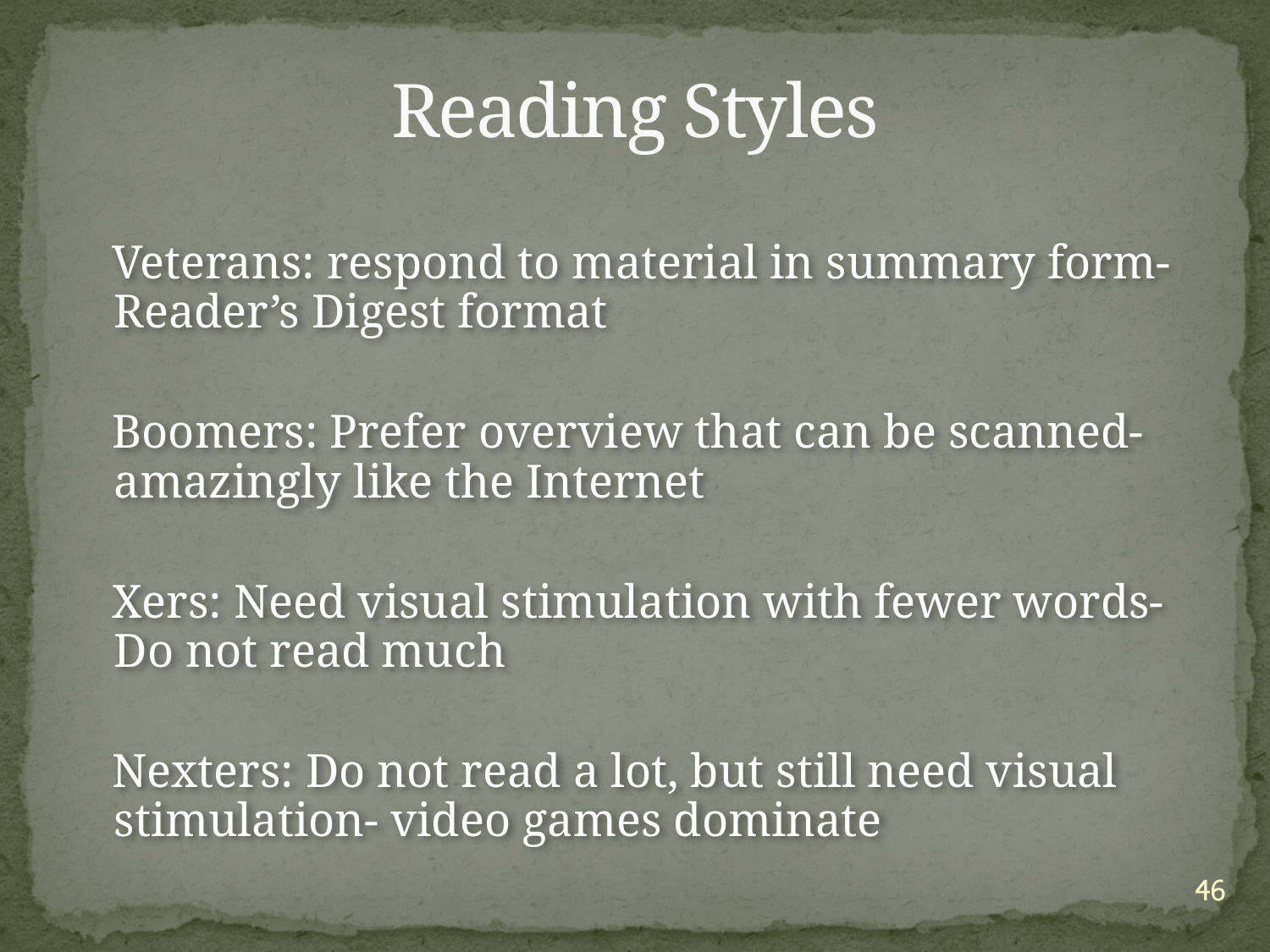

# Reading Styles
   Veterans: respond to material in summary form- Reader’s Digest format

   Boomers: Prefer overview that can be scanned- amazingly like the Internet

   Xers: Need visual stimulation with fewer words- Do not read much

   Nexters: Do not read a lot, but still need visual stimulation- video games dominate
46